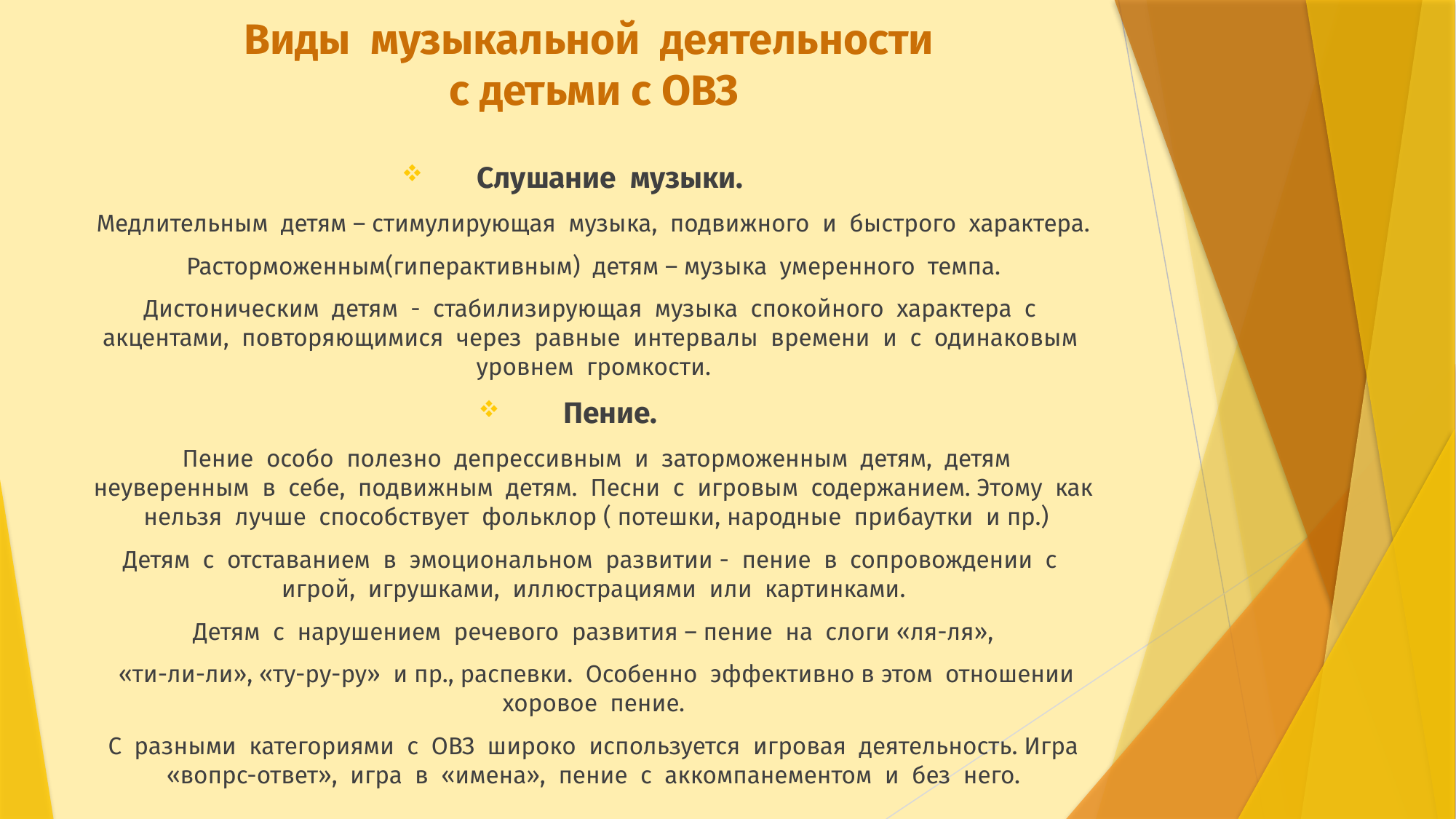

# Виды  музыкальной  деятельности с детьми с ОВЗ
Слушание  музыки.
Медлительным  детям – стимулирующая  музыка,  подвижного  и  быстрого  характера.
Расторможенным(гиперактивным)  детям – музыка  умеренного  темпа.
Дистоническим  детям  -  стабилизирующая  музыка  спокойного  характера  с  акцентами,  повторяющимися  через  равные  интервалы  времени  и  с  одинаковым  уровнем  громкости.
Пение.
  Пение  особо  полезно  депрессивным  и  заторможенным  детям,  детям  неуверенным  в  себе,  подвижным  детям.  Песни  с  игровым  содержанием. Этому  как  нельзя  лучше  способствует  фольклор ( потешки, народные  прибаутки  и пр.)
Детям  с  отставанием  в  эмоциональном  развитии -  пение  в  сопровождении  с  игрой,  игрушками,  иллюстрациями  или  картинками.
Детям  с  нарушением  речевого  развития – пение  на  слоги «ля-ля»,
  «ти-ли-ли», «ту-ру-ру»  и пр., распевки.  Особенно  эффективно в этом  отношении  хоровое  пение.
С  разными  категориями  с  ОВЗ  широко  используется  игровая  деятельность. Игра «вопрс-ответ»,  игра  в  «имена»,  пение  с  аккомпанементом  и  без  него.